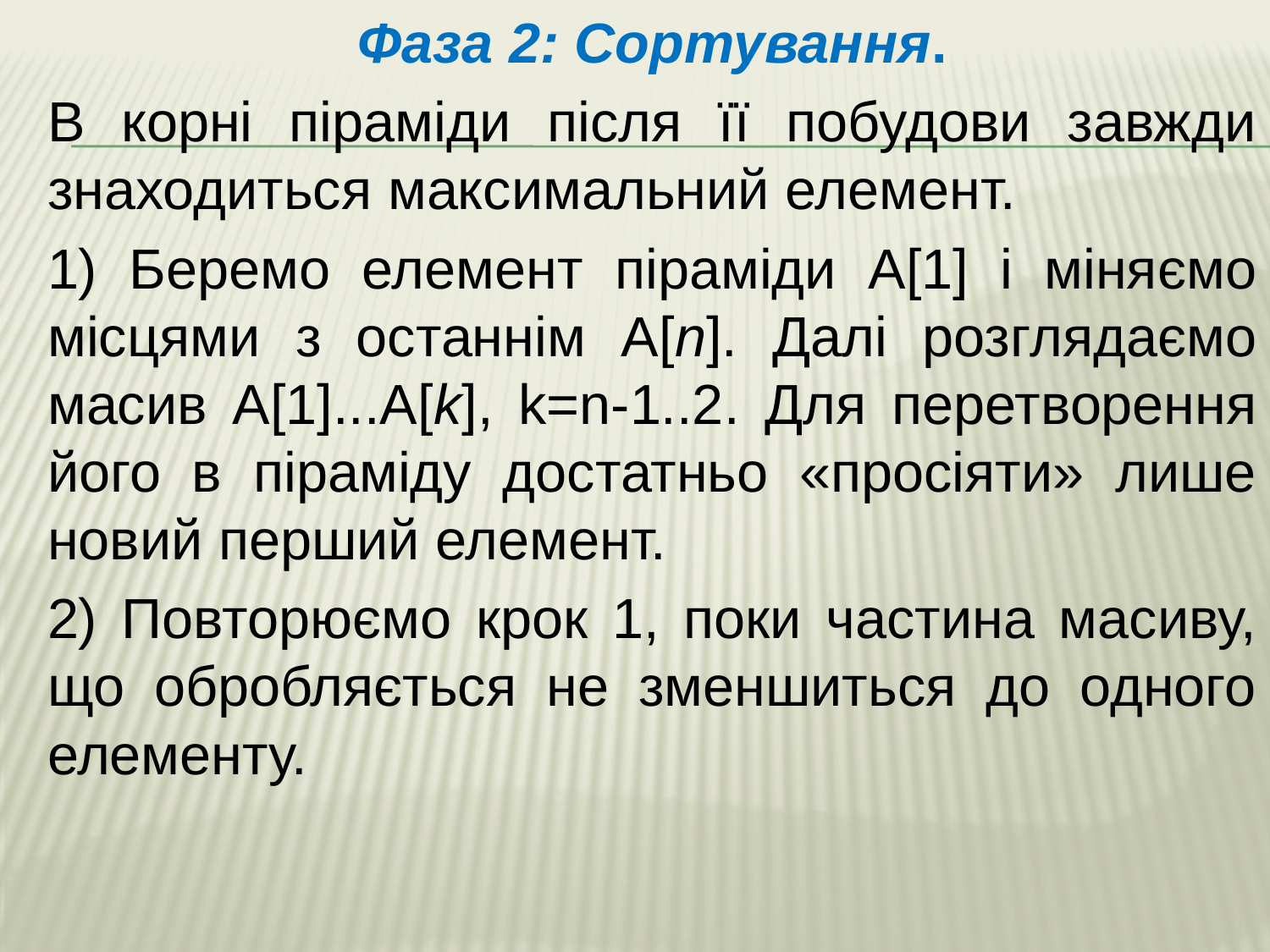

Фаза 2: Сортування.
В корні піраміди після її побудови завжди знаходиться максимальний елемент.
1) Беремо елемент піраміди А[1] і міняємо місцями з останнім А[n]. Далі розглядаємо масив А[1]...А[k], k=n-1..2. Для перетворення його в піраміду достатньо «просіяти» лише новий перший елемент.
2) Повторюємо крок 1, поки частина масиву, що обробляється не зменшиться до одного елементу.